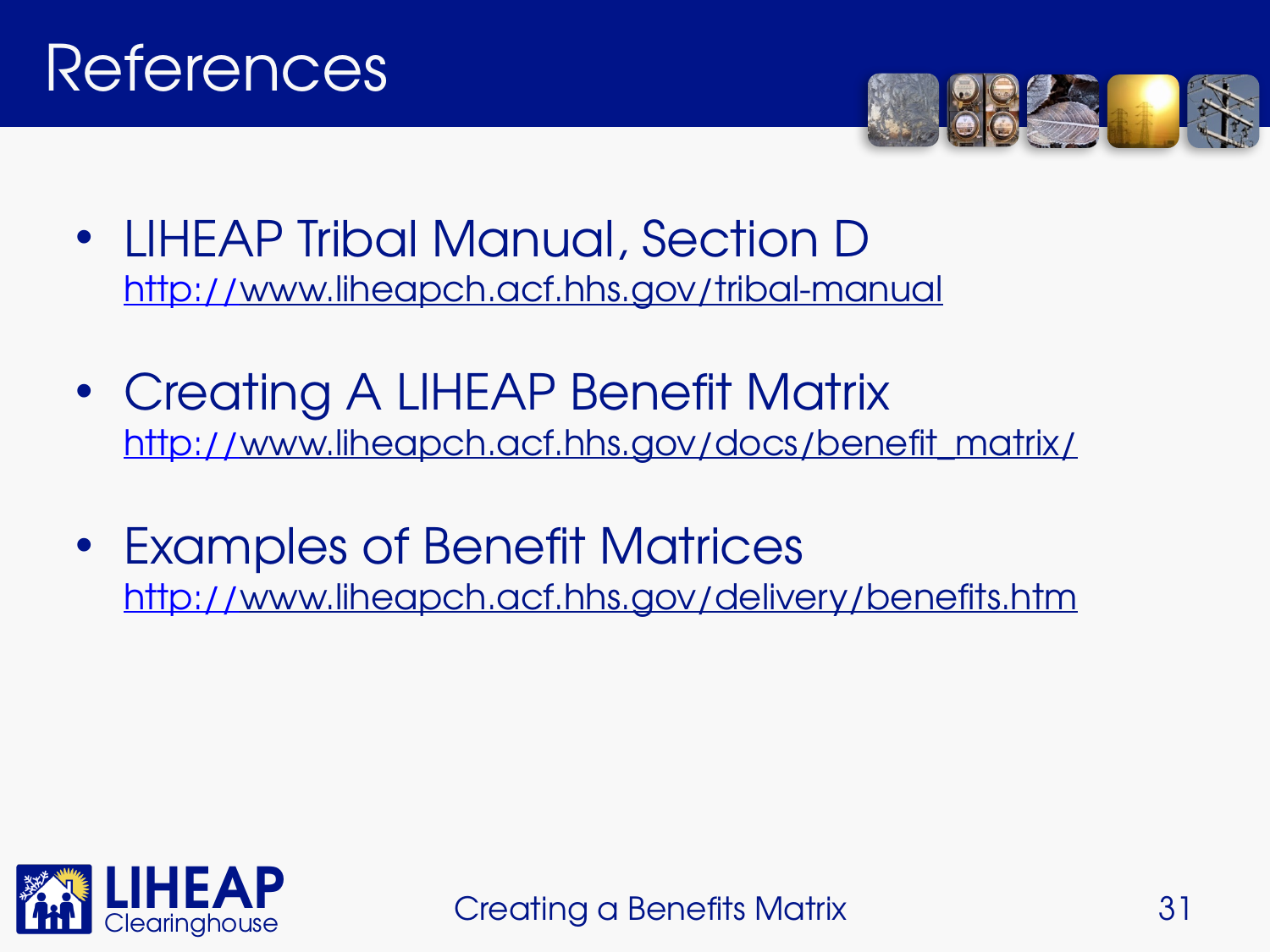

# References
LIHEAP Tribal Manual, Section D
http://www.liheapch.acf.hhs.gov/tribal-manual
Creating A LIHEAP Benefit Matrix
http://www.liheapch.acf.hhs.gov/docs/benefit_matrix/
Examples of Benefit Matrices
http://www.liheapch.acf.hhs.gov/delivery/benefits.htm
Creating a Benefits Matrix
31